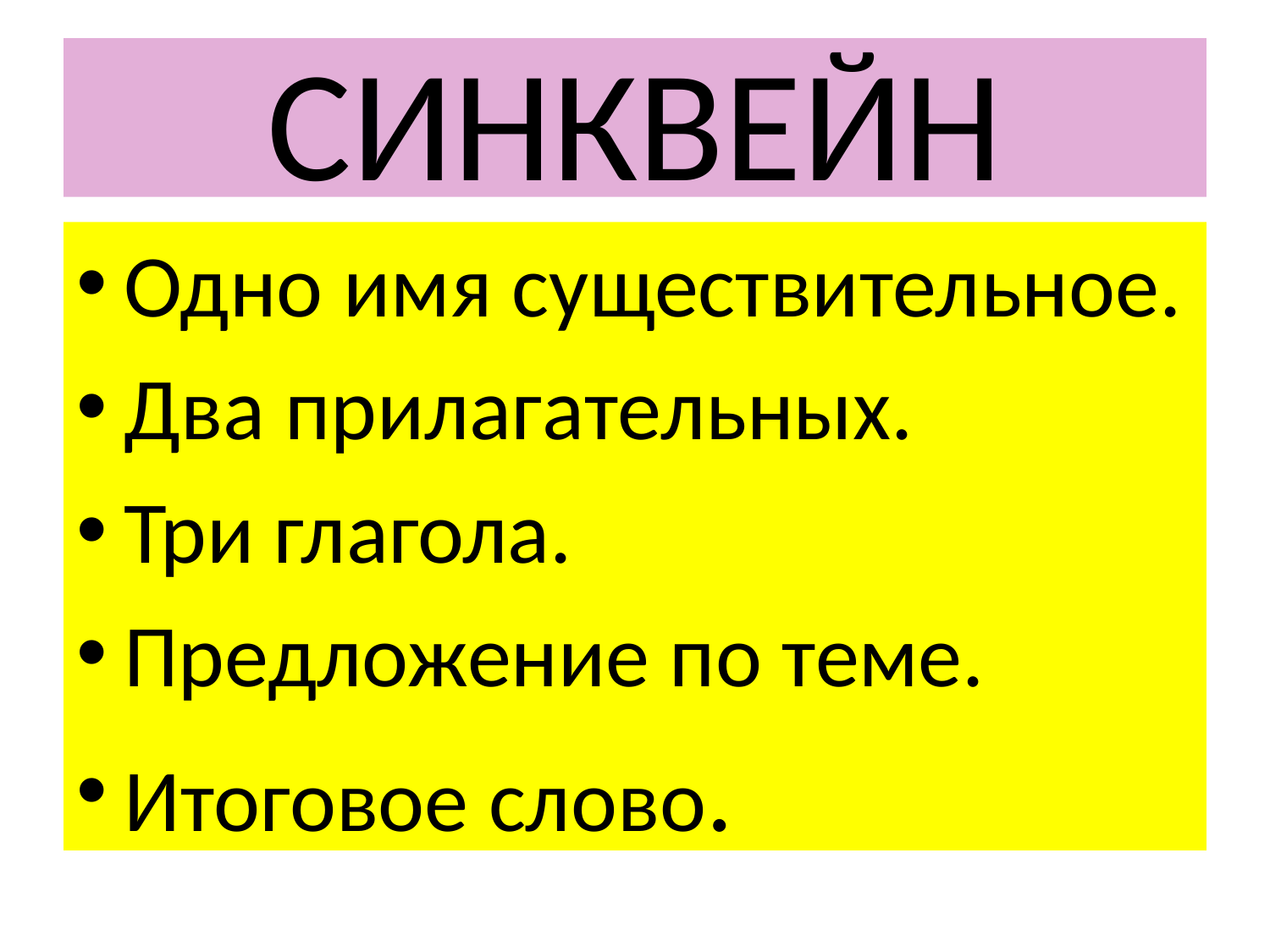

# СИНКВЕЙН
Одно имя существительное.
Два прилагательных.
Три глагола.
Предложение по теме.
Итоговое слово.